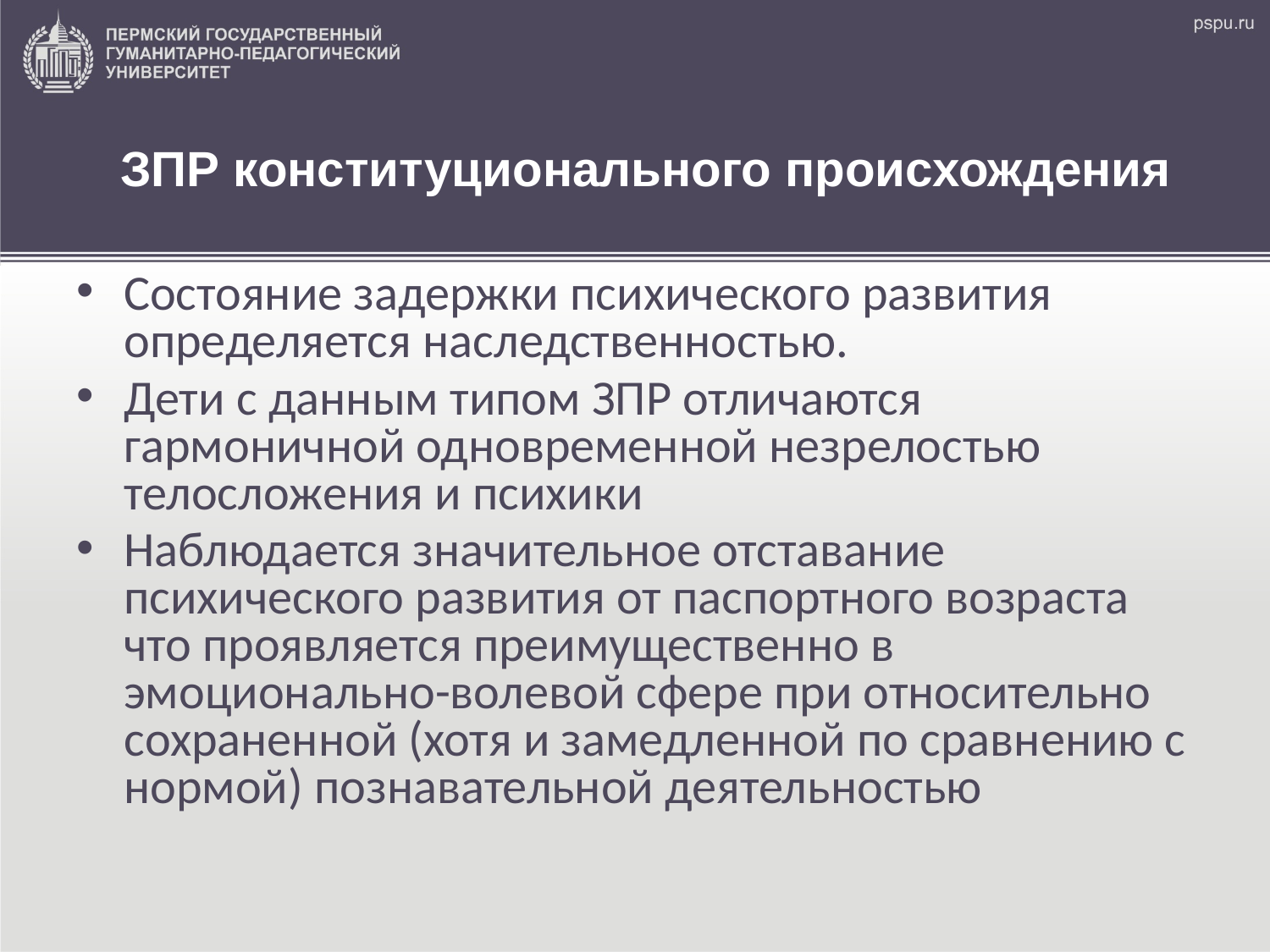

# ЗПР конституционального происхождения
Состояние задержки психического развития определяется наследственностью.
Дети с данным типом ЗПР отличаются гармоничной одновременной незрелостью телосложения и психики
Наблюдается значительное отставание психического развития от паспортного возраста что проявляется преимущественно в эмоционально-волевой сфере при относительно сохраненной (хотя и замедленной по сравнению с нормой) познавательной деятельностью